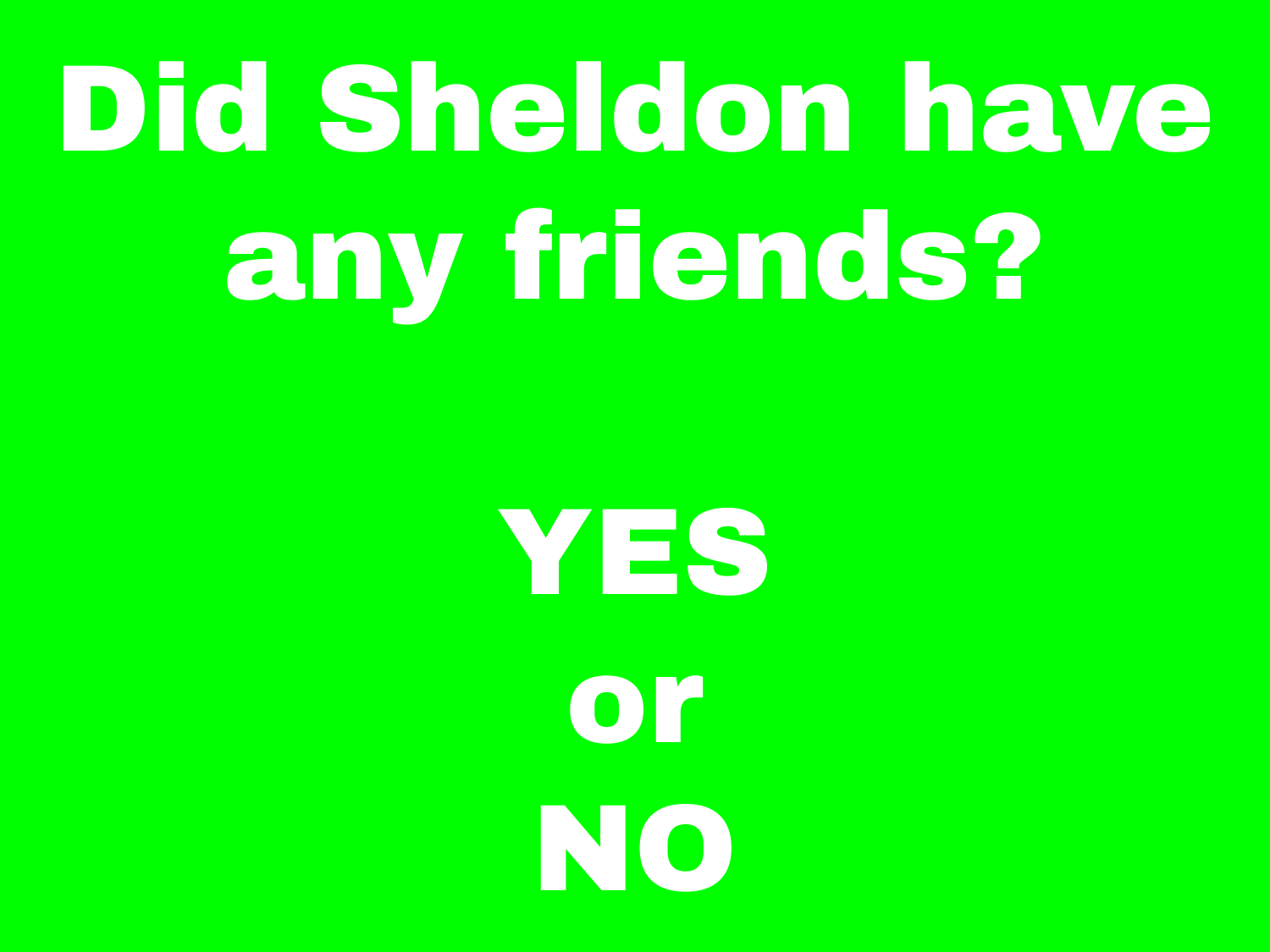

Did Sheldon have any friends?

YES
or
NO